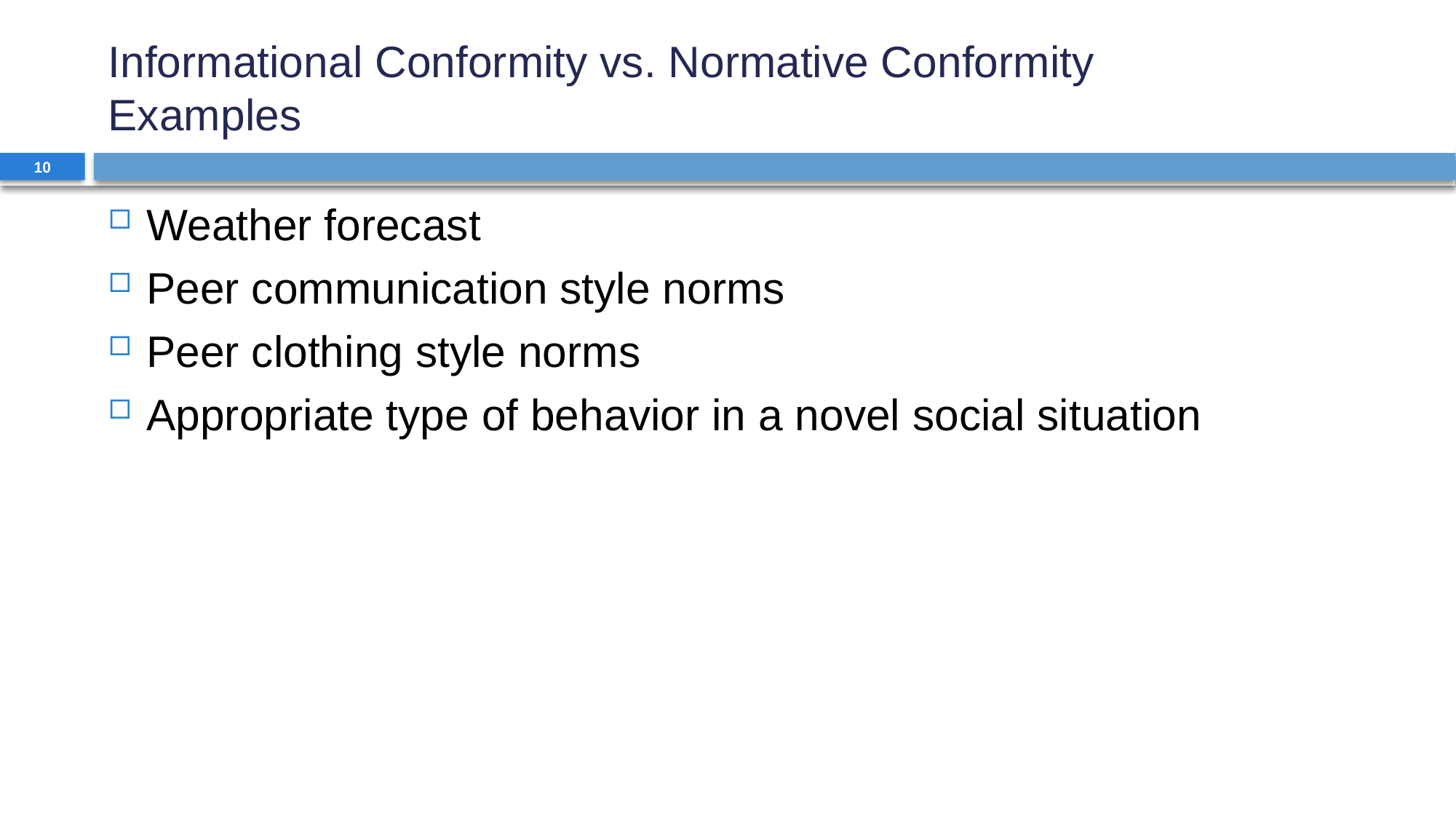

# Informational Conformity vs. Normative Conformity Examples
10
Weather forecast
Peer communication style norms
Peer clothing style norms
Appropriate type of behavior in a novel social situation